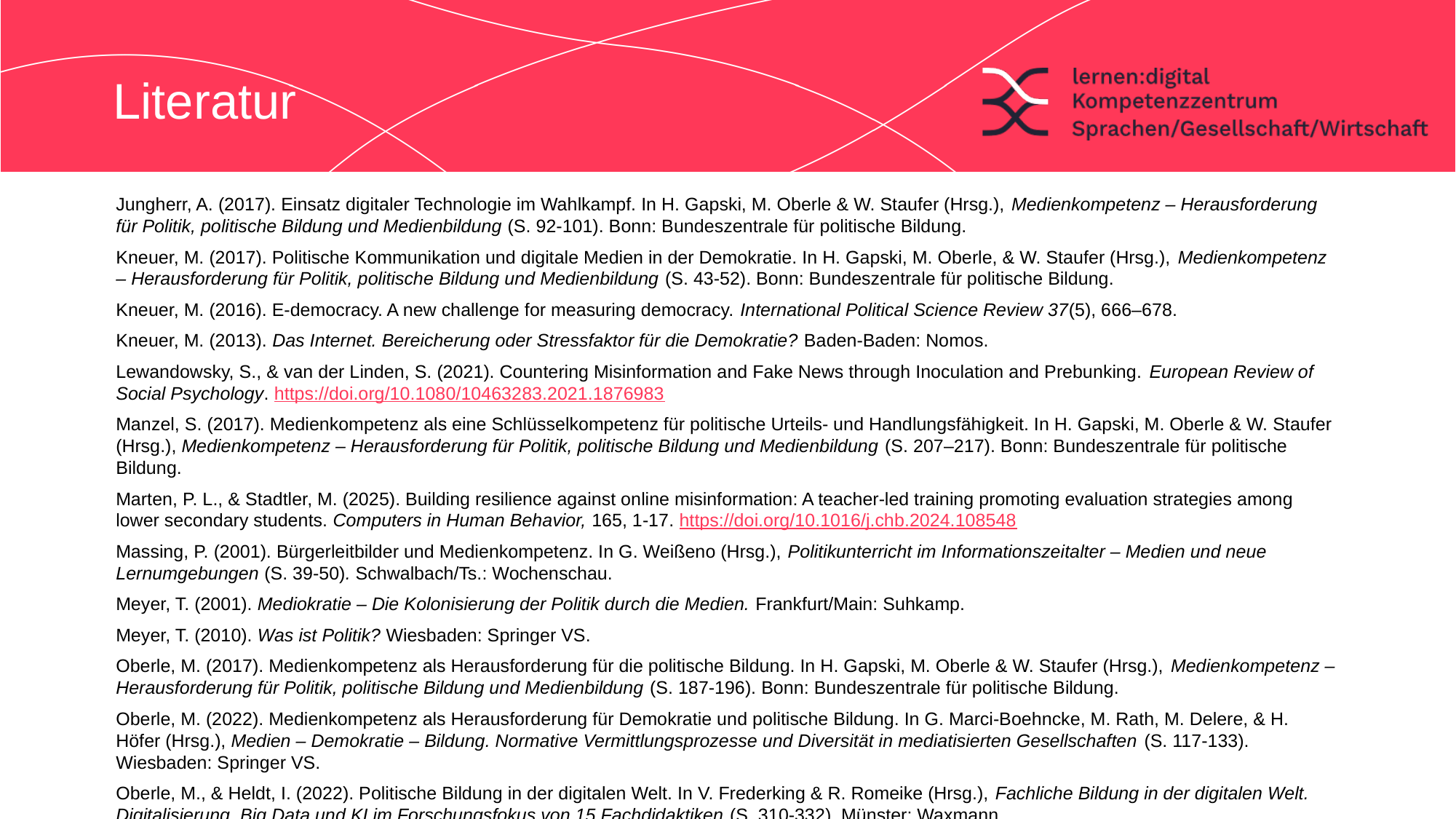

# Literatur
Jungherr, A. (2017). Einsatz digitaler Technologie im Wahlkampf. In H. Gapski, M. Oberle & W. Staufer (Hrsg.), Medienkompetenz – Herausforderung für Politik, politische Bildung und Medienbildung (S. 92-101). Bonn: Bundeszentrale für politische Bildung.
Kneuer, M. (2017). Politische Kommunikation und digitale Medien in der Demokratie. In H. Gapski, M. Oberle, & W. Staufer (Hrsg.), Medienkompetenz – Herausforderung für Politik, politische Bildung und Medienbildung (S. 43-52). Bonn: Bundeszentrale für politische Bildung.
Kneuer, M. (2016). E-democracy. A new challenge for measuring democracy. International Political Science Review 37(5), 666–678.
Kneuer, M. (2013). Das Internet. Bereicherung oder Stressfaktor für die Demokratie? Baden-Baden: Nomos.
Lewandowsky, S., & van der Linden, S. (2021). Countering Misinformation and Fake News through Inoculation and Prebunking. European Review of Social Psychology. https://doi.org/10.1080/10463283.2021.1876983
Manzel, S. (2017). Medienkompetenz als eine Schlüsselkompetenz für politische Urteils- und Handlungsfähigkeit. In H. Gapski, M. Oberle & W. Staufer (Hrsg.), Medienkompetenz – Herausforderung für Politik, politische Bildung und Medienbildung (S. 207–217). Bonn: Bundeszentrale für politische Bildung.
Marten, P. L., & Stadtler, M. (2025). Building resilience against online misinformation: A teacher-led training promoting evaluation strategies among lower secondary students. Computers in Human Behavior, 165, 1-17. https://doi.org/10.1016/j.chb.2024.108548
Massing, P. (2001). Bürgerleitbilder und Medienkompetenz. In G. Weißeno (Hrsg.), Politikunterricht im Informationszeitalter – Medien und neue Lernumgebungen (S. 39-50). Schwalbach/Ts.: Wochenschau.
Meyer, T. (2001). Mediokratie – Die Kolonisierung der Politik durch die Medien. Frankfurt/Main: Suhkamp.
Meyer, T. (2010). Was ist Politik? Wiesbaden: Springer VS.
Oberle, M. (2017). Medienkompetenz als Herausforderung für die politische Bildung. In H. Gapski, M. Oberle & W. Staufer (Hrsg.), Medienkompetenz – Herausforderung für Politik, politische Bildung und Medienbildung (S. 187-196). Bonn: Bundeszentrale für politische Bildung.
Oberle, M. (2022). Medienkompetenz als Herausforderung für Demokratie und politische Bildung. In G. Marci-Boehncke, M. Rath, M. Delere, & H. Höfer (Hrsg.), Medien – Demokratie – Bildung. Normative Vermittlungsprozesse und Diversität in mediatisierten Gesellschaften (S. 117-133). Wiesbaden: Springer VS.
Oberle, M., & Heldt, I. (2022). Politische Bildung in der digitalen Welt. In V. Frederking & R. Romeike (Hrsg.), Fachliche Bildung in der digitalen Welt. Digitalisierung, Big Data und KI im Forschungsfokus von 15 Fachdidaktiken (S. 310-332). Münster: Waxmann.